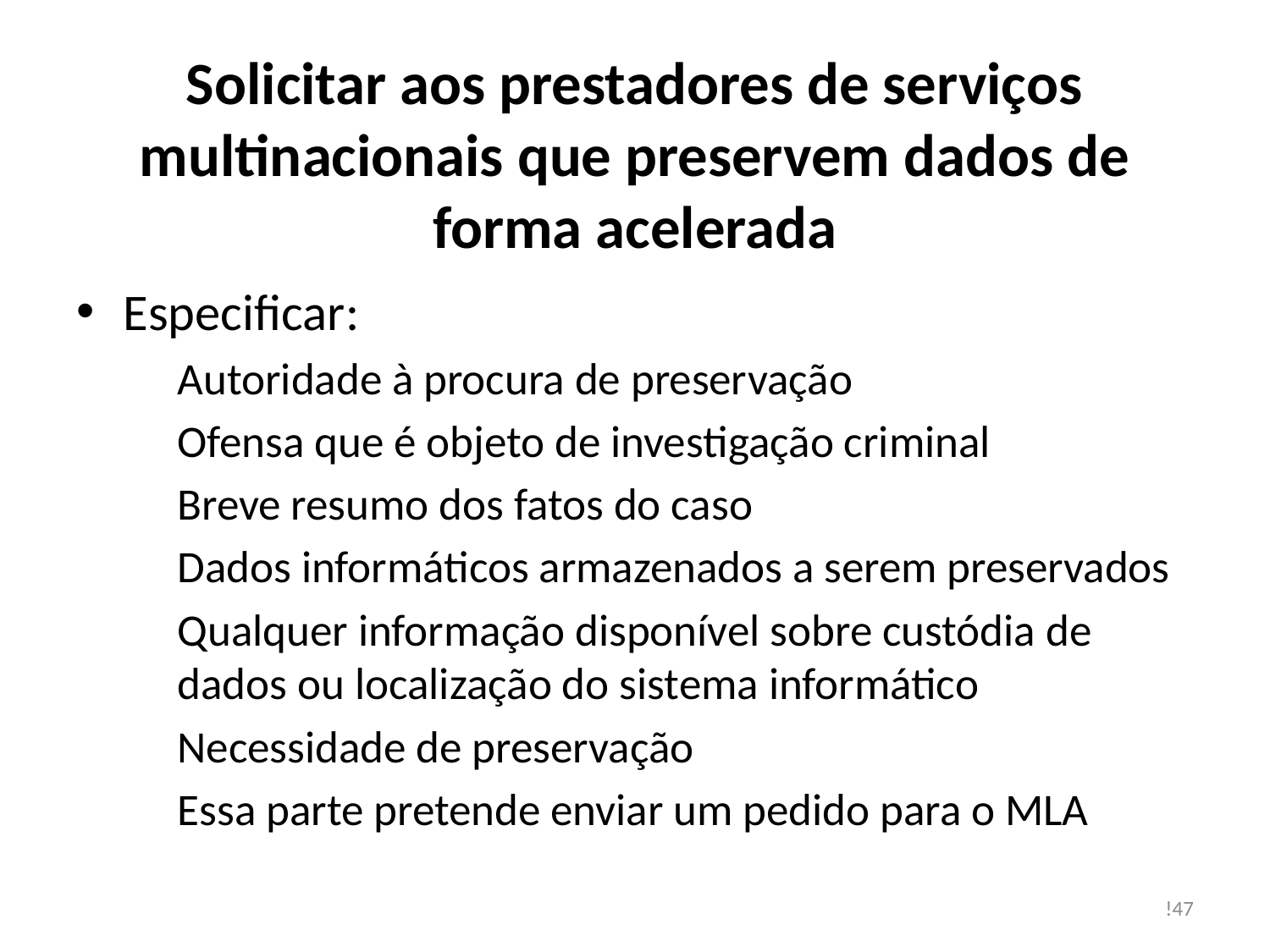

# Solicitar aos prestadores de serviços multinacionais que preservem dados de forma acelerada
Especificar:
Autoridade à procura de preservação
Ofensa que é objeto de investigação criminal
Breve resumo dos fatos do caso
Dados informáticos armazenados a serem preservados
Qualquer informação disponível sobre custódia de dados ou localização do sistema informático
Necessidade de preservação
Essa parte pretende enviar um pedido para o MLA
!47